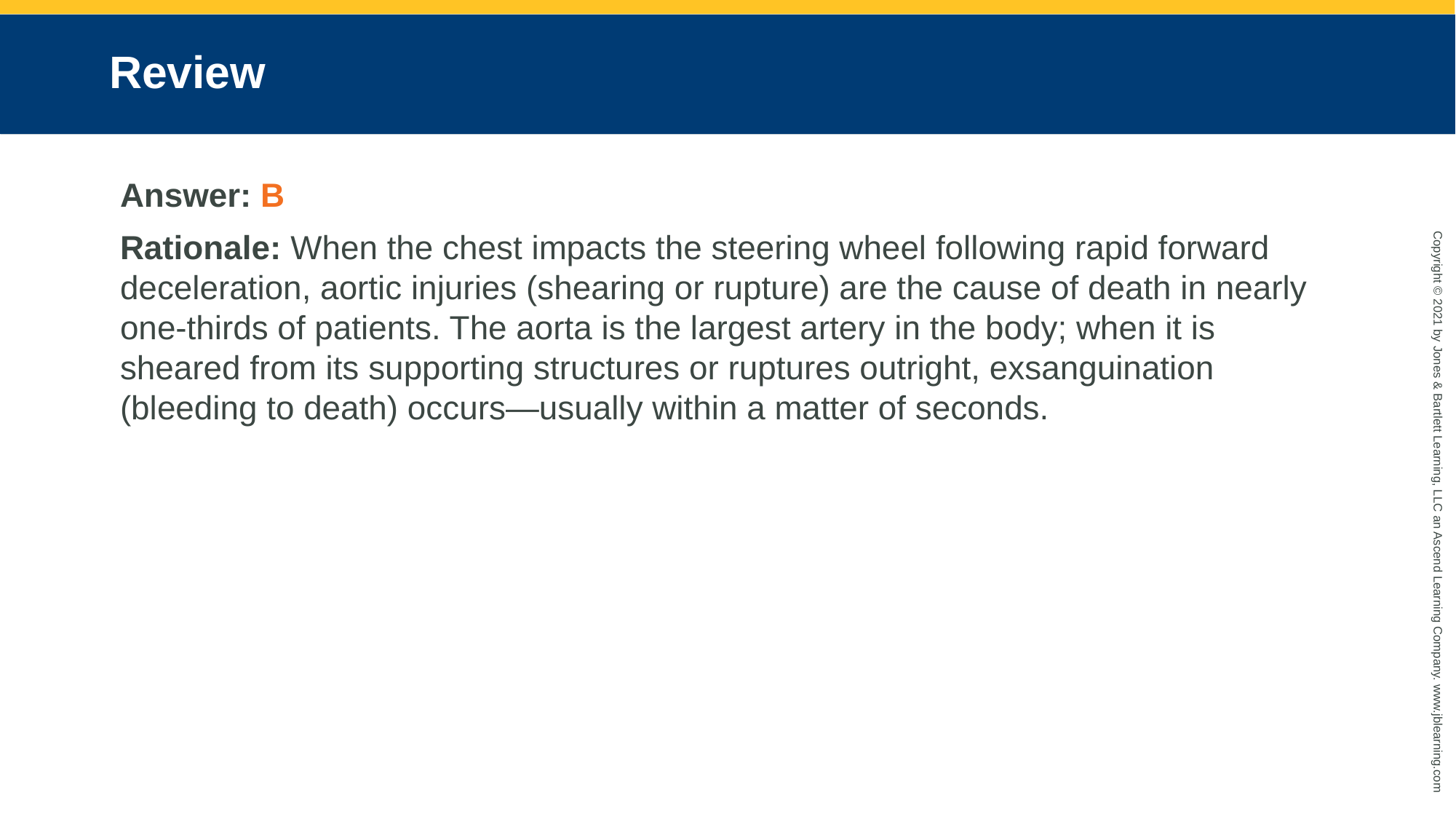

# Review
Answer: B
Rationale: When the chest impacts the steering wheel following rapid forward deceleration, aortic injuries (shearing or rupture) are the cause of death in nearly one-thirds of patients. The aorta is the largest artery in the body; when it is sheared from its supporting structures or ruptures outright, exsanguination (bleeding to death) occurs—usually within a matter of seconds.